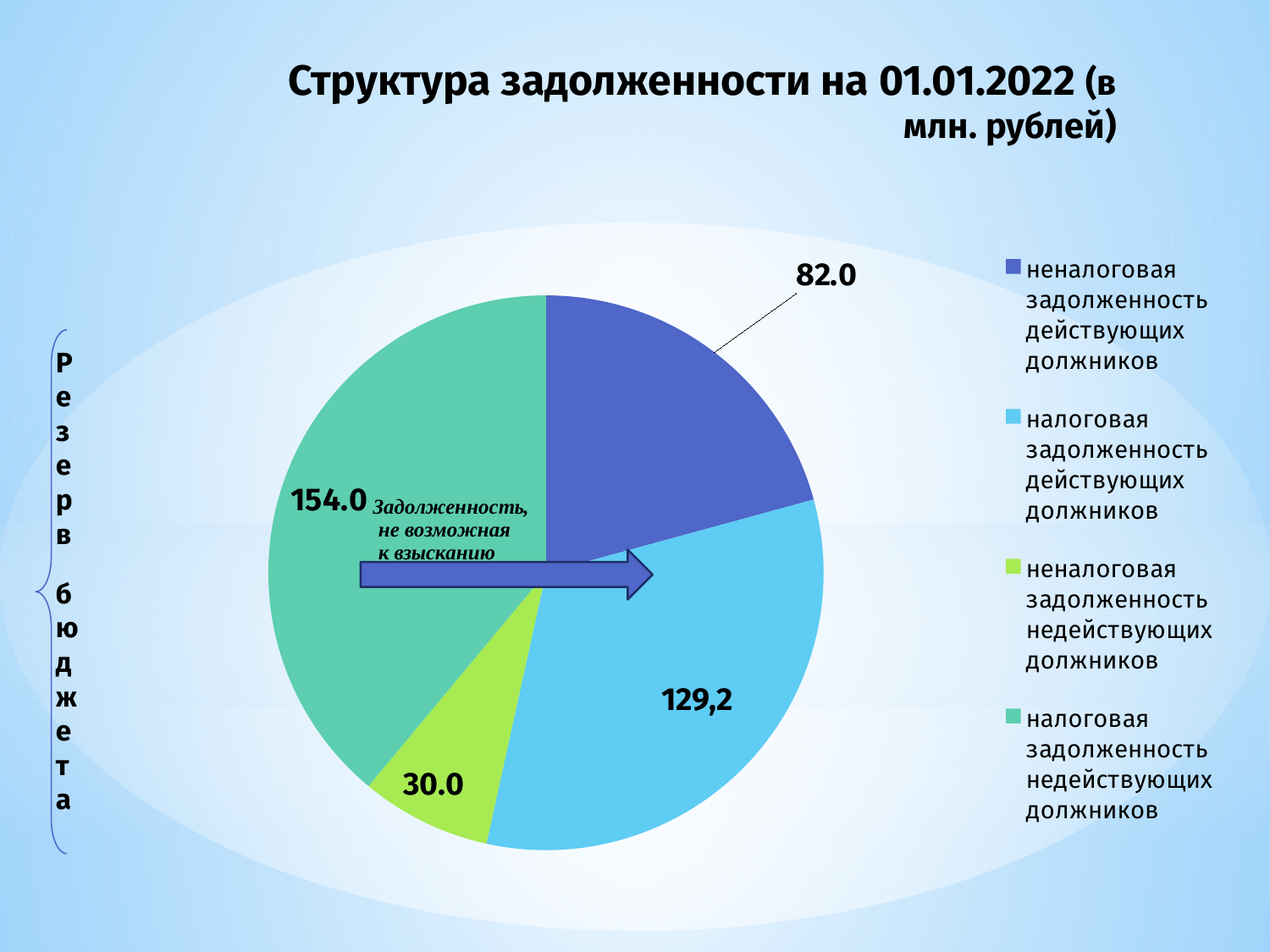

# Структура задолженности на 01.01.2022 (в млн. рублей)

[unsupported chart]